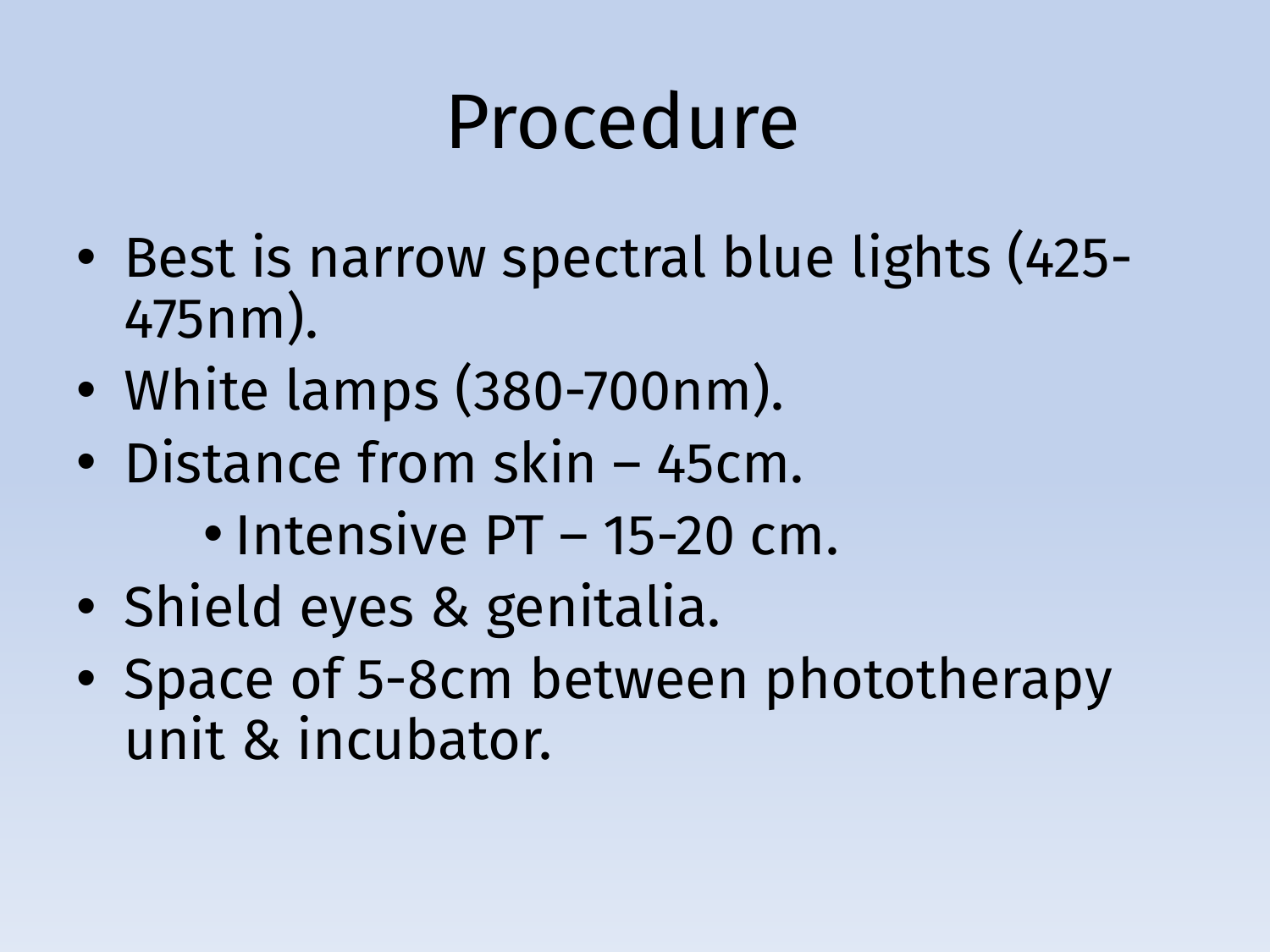

Procedure
Best is narrow spectral blue lights (425-475nm).
White lamps (380-700nm).
Distance from skin – 45cm.
Intensive PT – 15-20 cm.
Shield eyes & genitalia.
Space of 5-8cm between phototherapy unit & incubator.